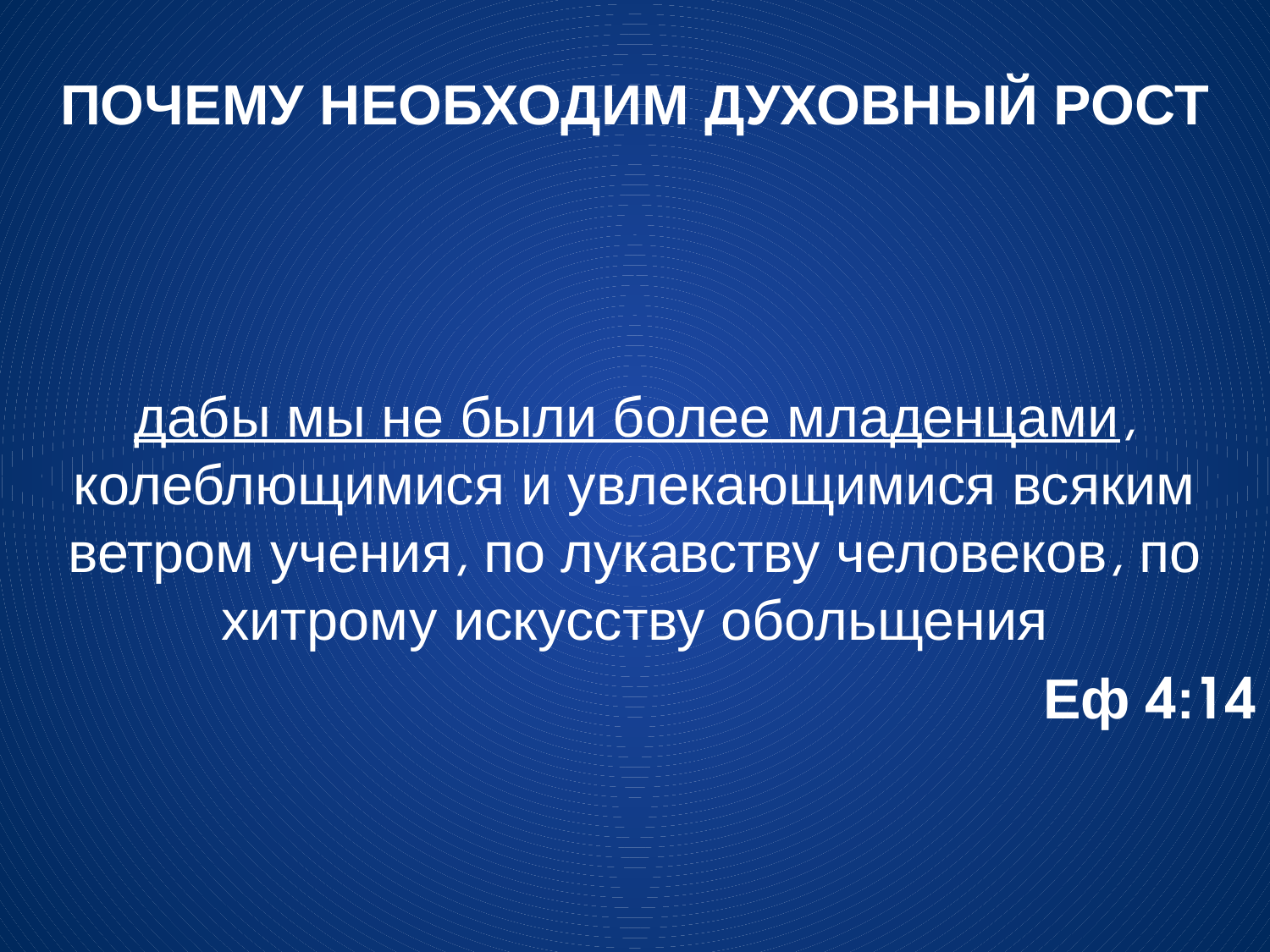

ПОЧЕМУ НЕОБХОДИМ ДУХОВНЫЙ РОСТ
дабы мы не были более младенцами, колеблющимися и увлекающимися всяким ветром учения, по лукавству человеков, по хитрому искусству обольщения
Еф 4:14